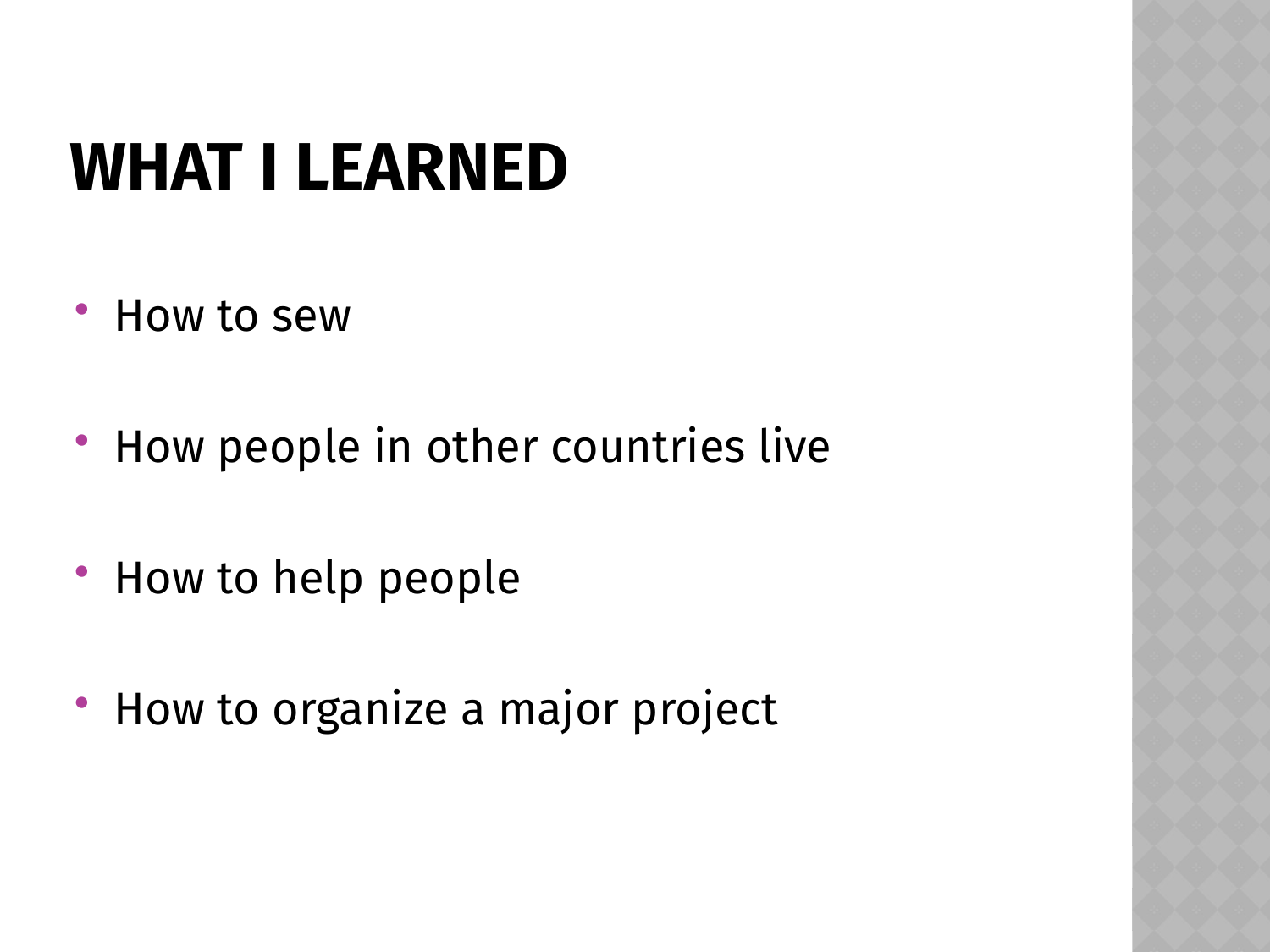

# What I learned
How to sew

How people in other countries live

How to help people

How to organize a major project